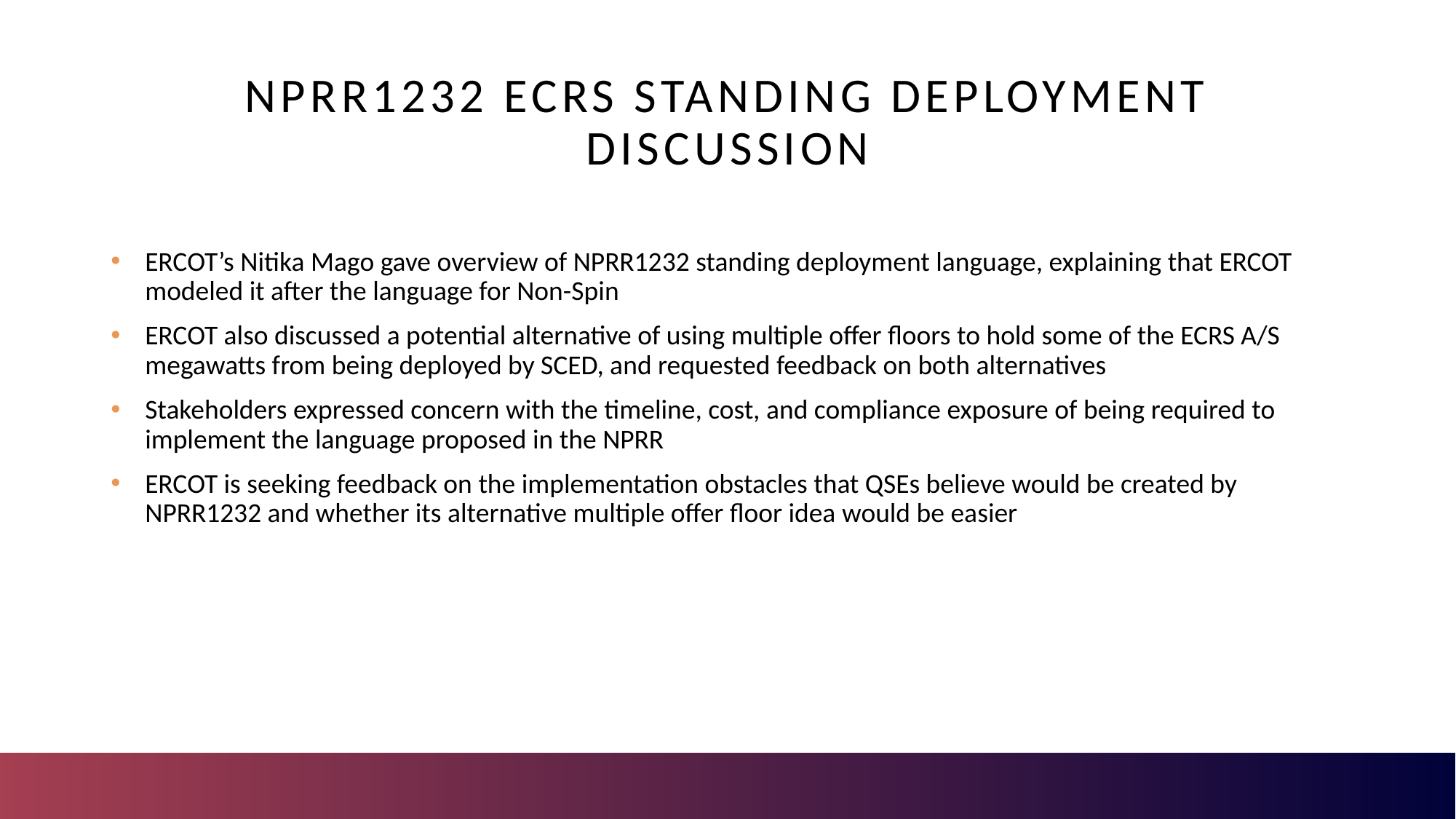

# Nprr1232 ECRS standing deployment discussion
ERCOT’s Nitika Mago gave overview of NPRR1232 standing deployment language, explaining that ERCOT modeled it after the language for Non-Spin
ERCOT also discussed a potential alternative of using multiple offer floors to hold some of the ECRS A/S megawatts from being deployed by SCED, and requested feedback on both alternatives
Stakeholders expressed concern with the timeline, cost, and compliance exposure of being required to implement the language proposed in the NPRR
ERCOT is seeking feedback on the implementation obstacles that QSEs believe would be created by NPRR1232 and whether its alternative multiple offer floor idea would be easier